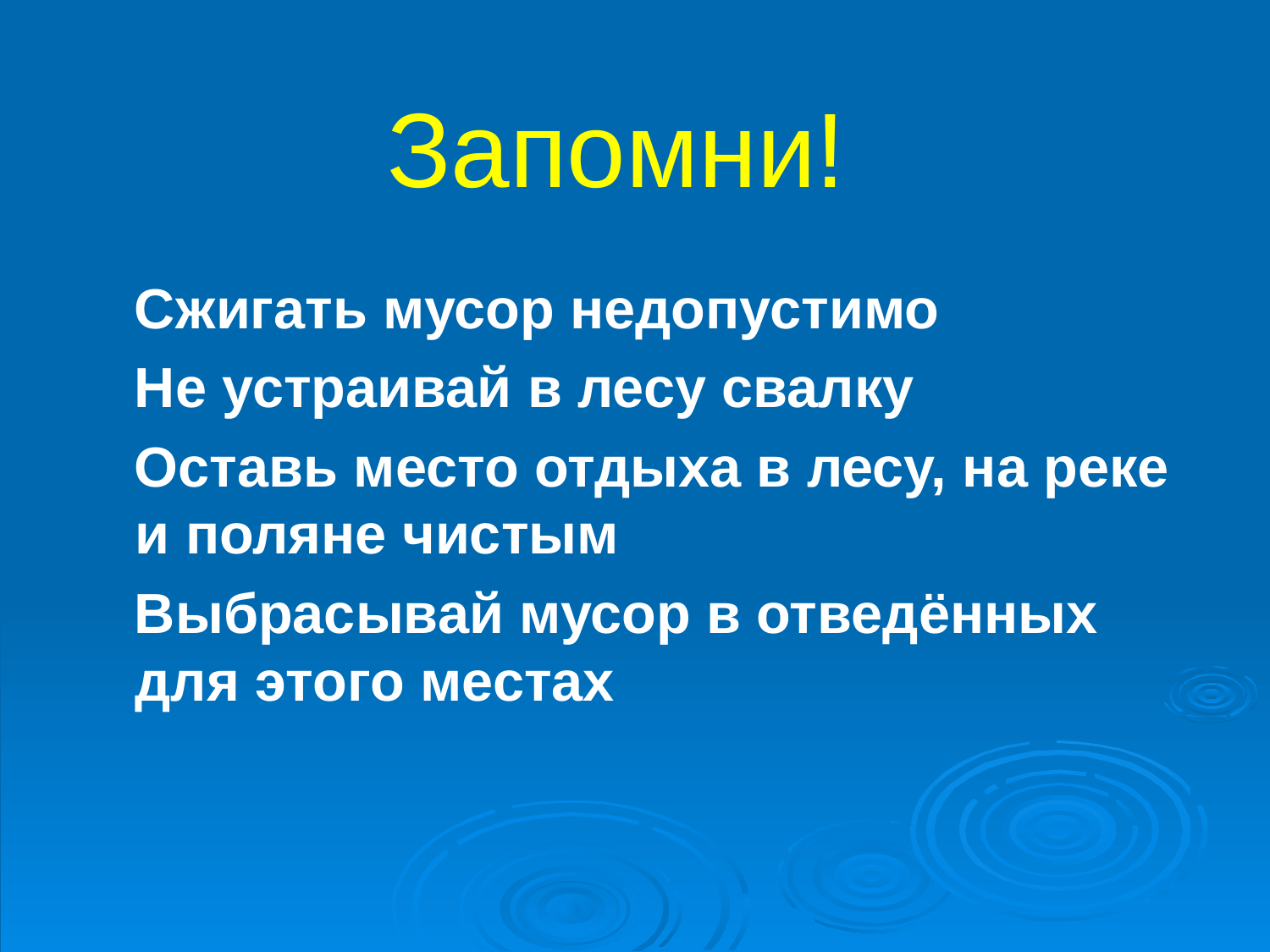

# Запомни!
   Сжигать мусор недопустимо
   Не устраивай в лесу свалку
   Оставь место отдыха в лесу, на реке и поляне чистым
   Выбрасывай мусор в отведённых для этого местах